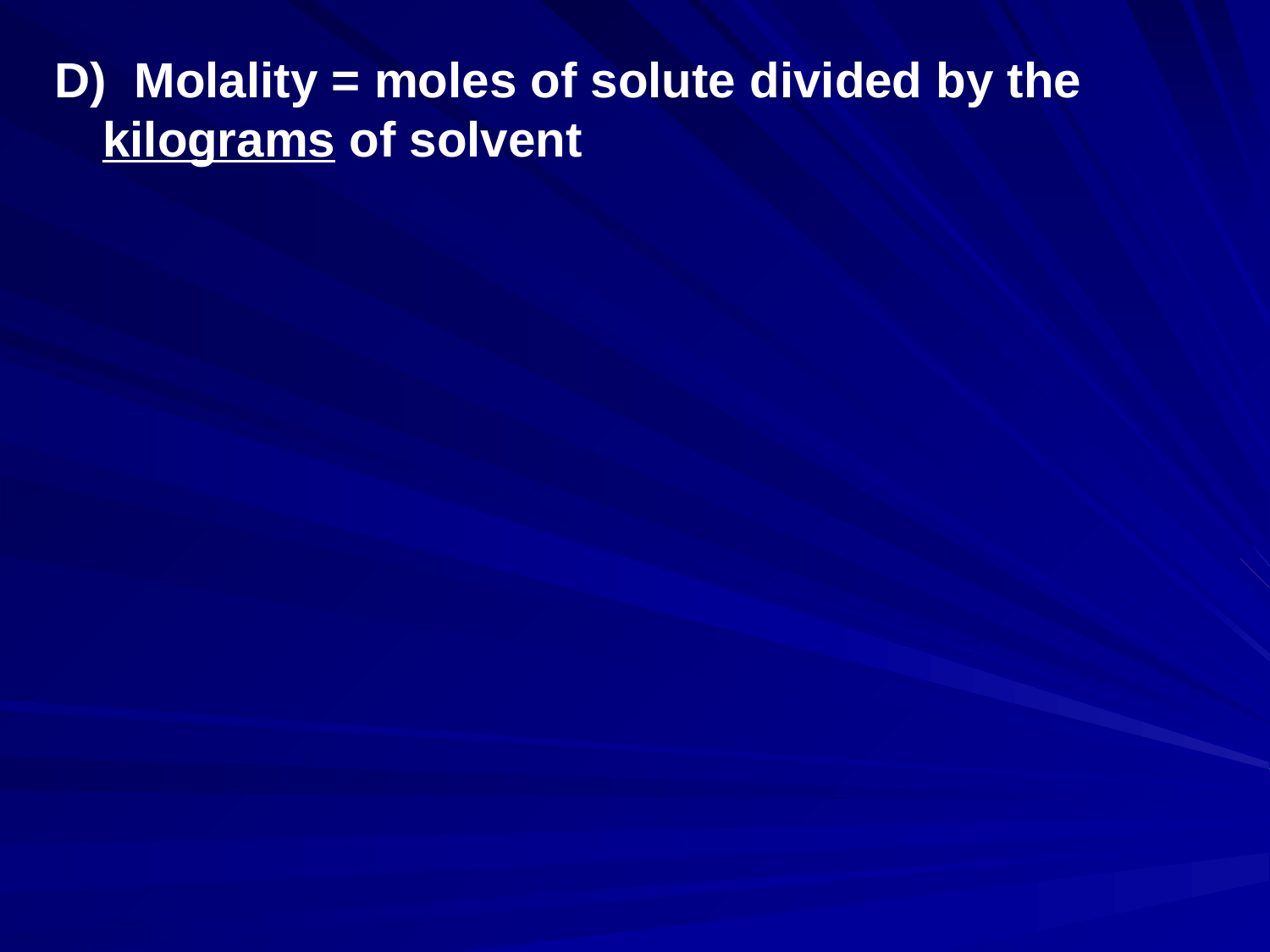

D)  Molality = moles of solute divided by the kilograms of solvent